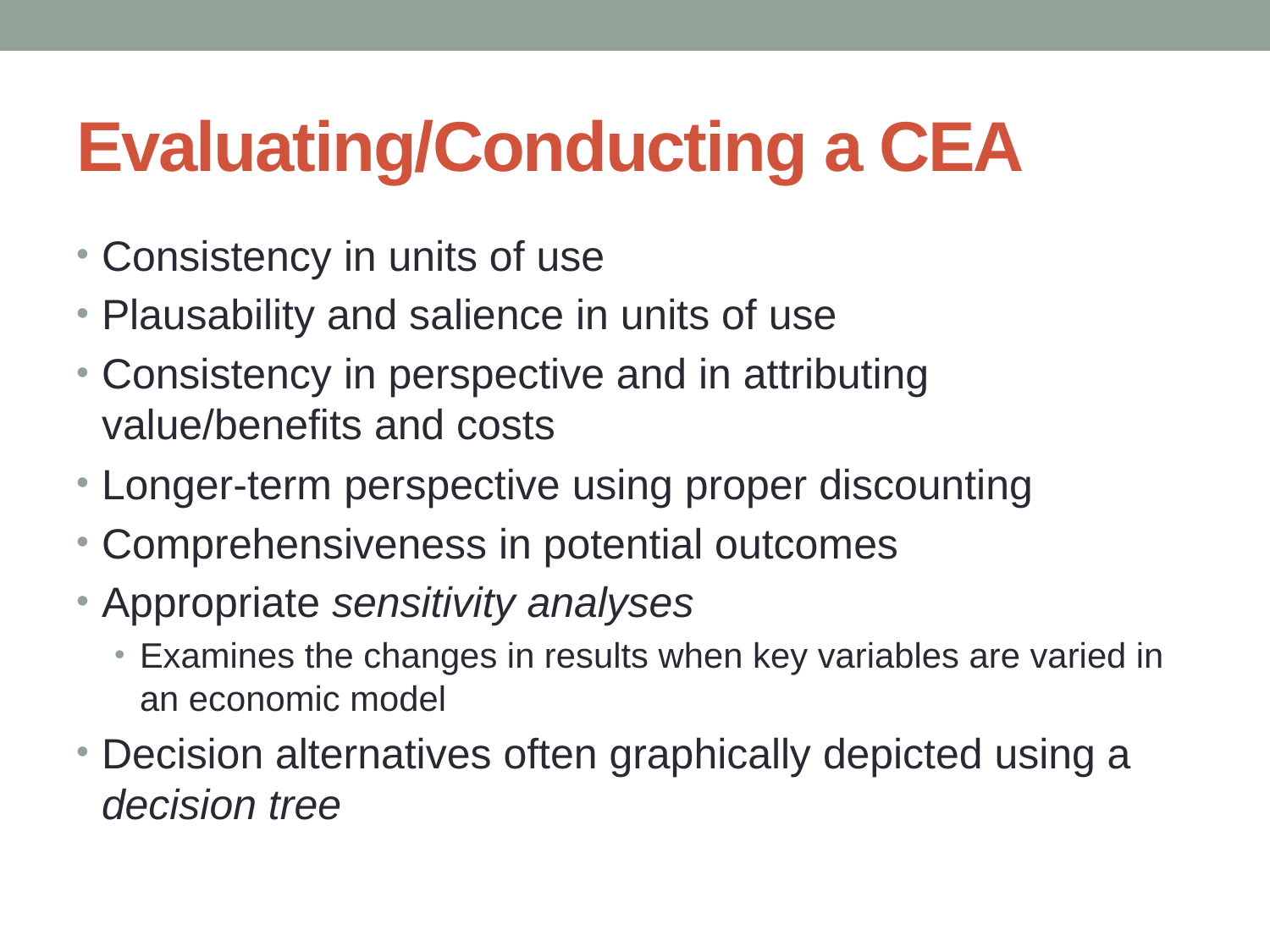

# Evaluating/Conducting a CEA
Consistency in units of use
Plausability and salience in units of use
Consistency in perspective and in attributing value/benefits and costs
Longer-term perspective using proper discounting
Comprehensiveness in potential outcomes
Appropriate sensitivity analyses
Examines the changes in results when key variables are varied in an economic model
Decision alternatives often graphically depicted using a decision tree